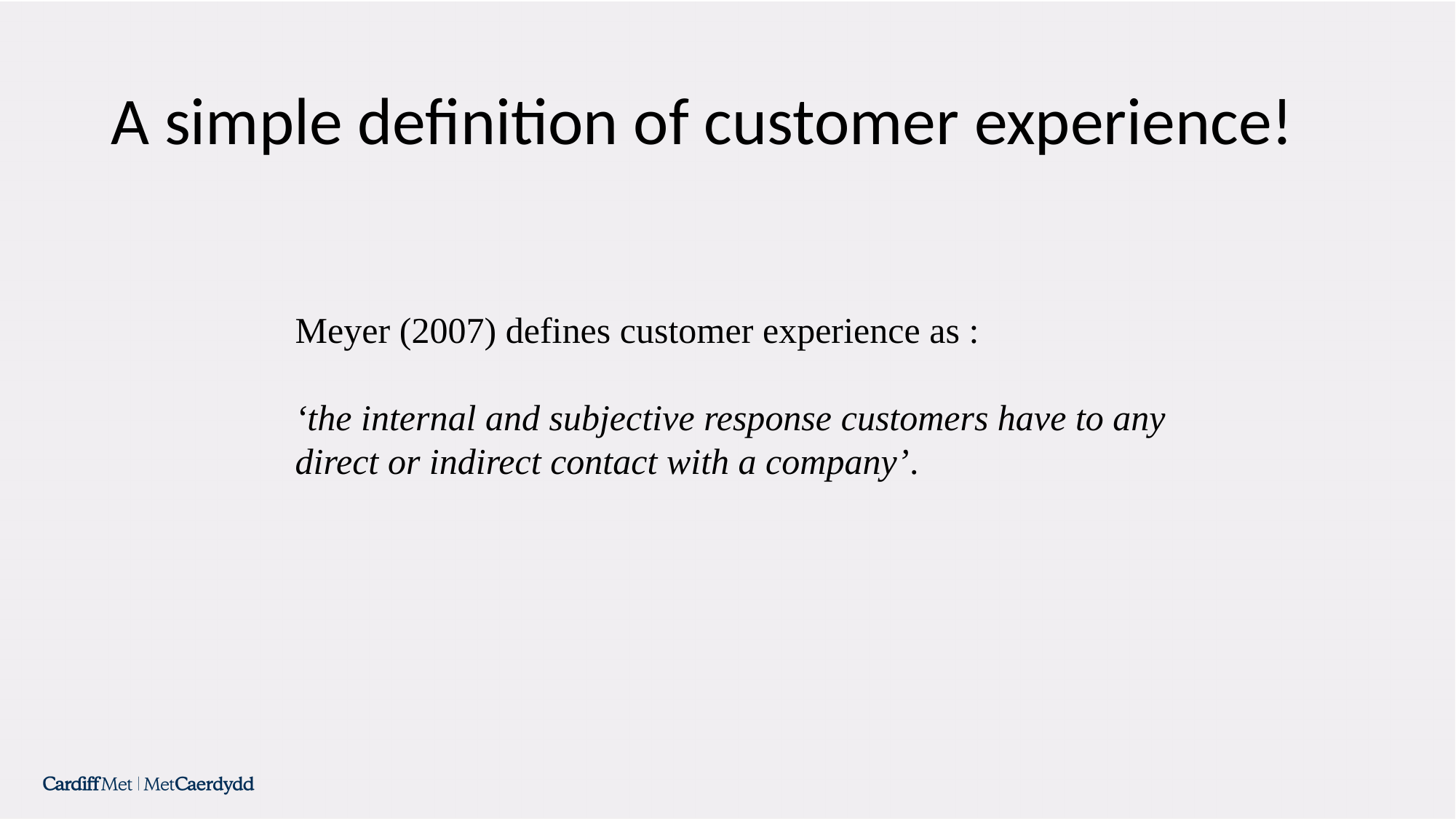

# A simple definition of customer experience!

Meyer (2007) defines customer experience as :

‘the internal and subjective response customers have to any direct or indirect contact with a company’.